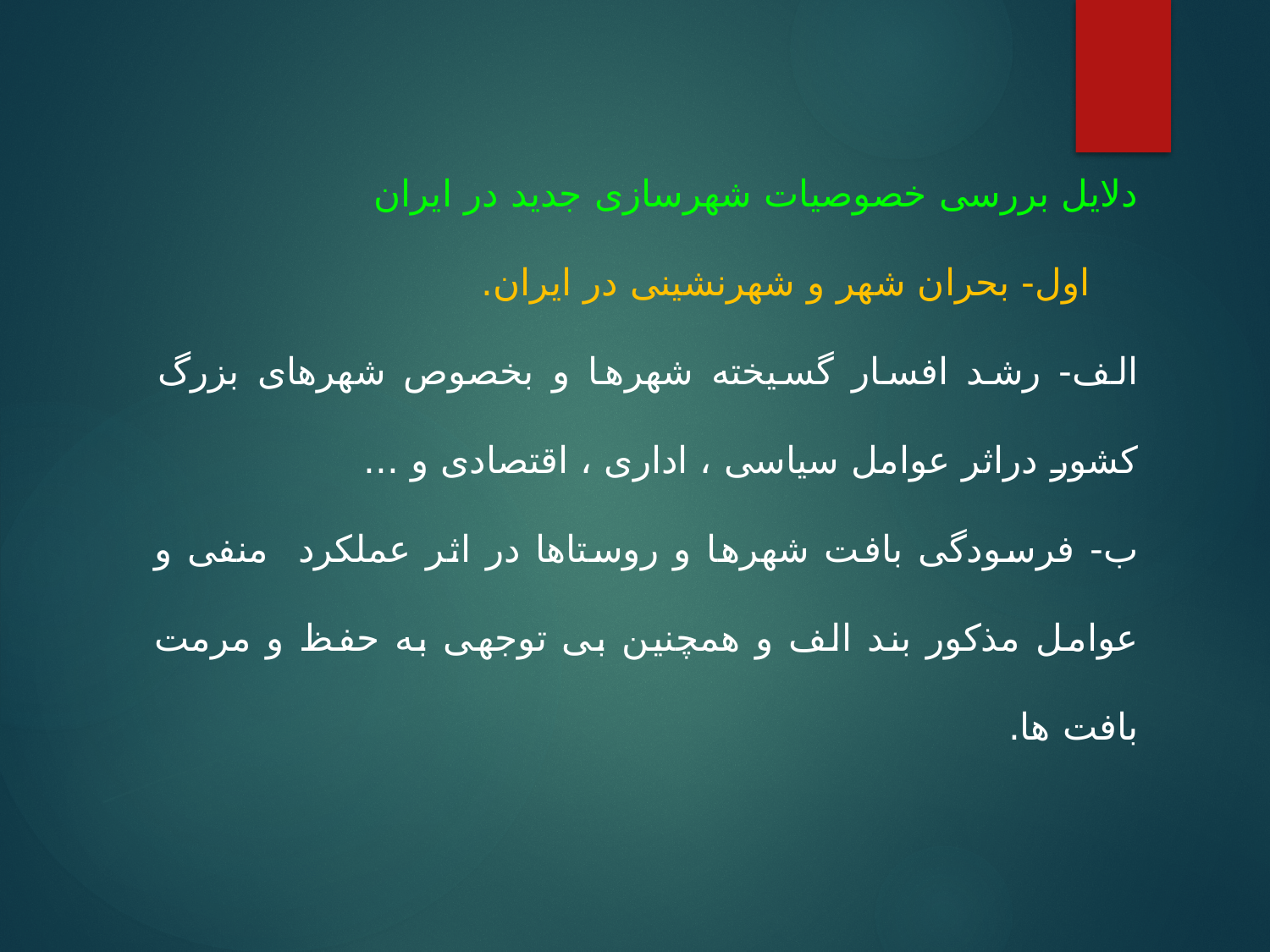

دلایل بررسی خصوصیات شهرسازی جدید در ایران
    اول- بحران شهر و شهرنشینی در ایران.
الف- رشد افسار گسیخته شهرها و بخصوص شهرهای بزرگ کشور دراثر عوامل سیاسی ، اداری ، اقتصادی و ...
ب- فرسودگی بافت شهرها و روستاها در اثر عملکرد  منفی و عوامل مذکور بند الف و همچنین بی توجهی به حفظ و مرمت بافت ها.